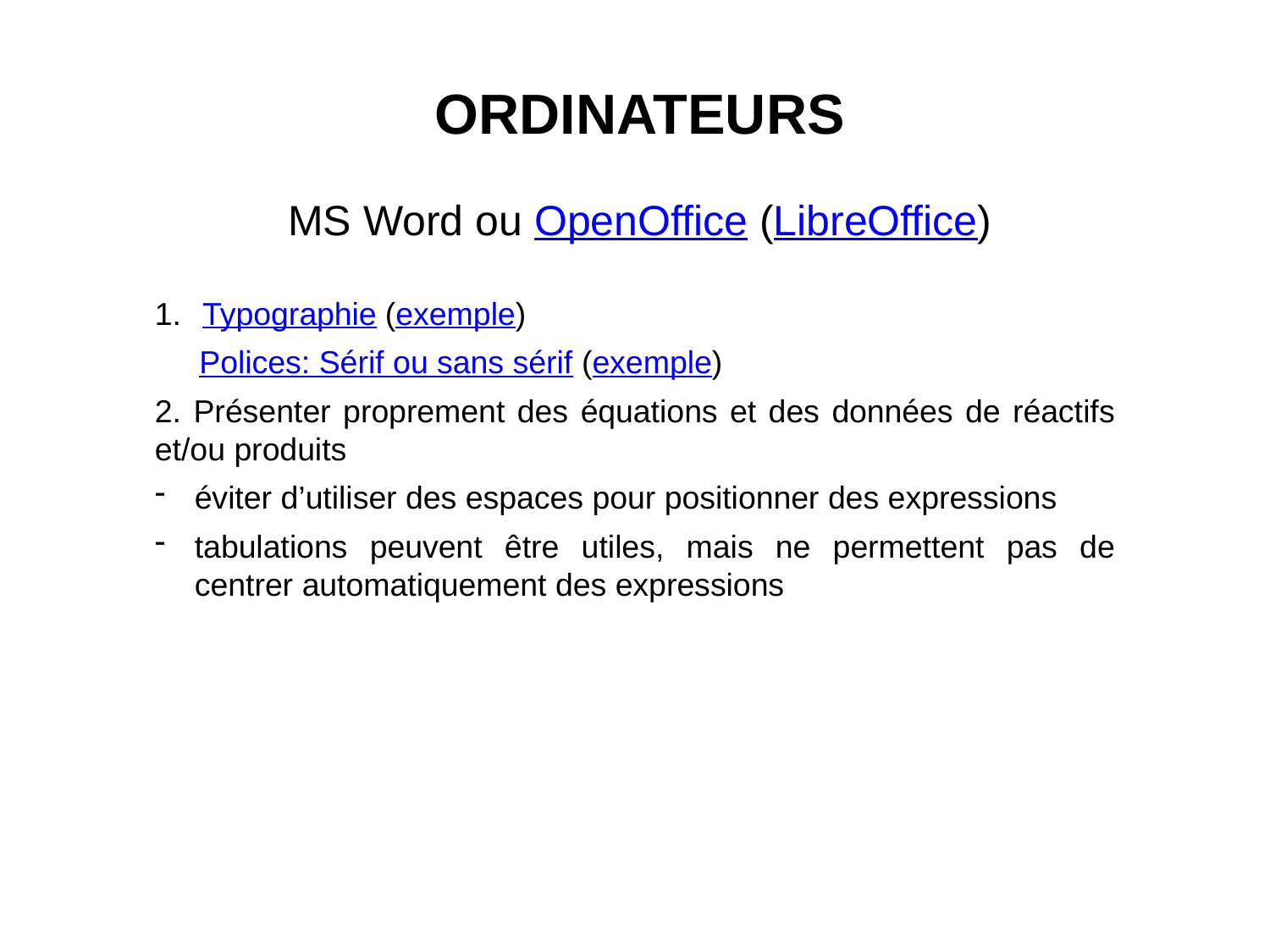

# ORDINATEURS
MS Word ou OpenOffice (LibreOffice)

Typographie (exemple)
     Polices: Sérif ou sans sérif (exemple)
2. Présenter proprement des équations et des données de réactifs et/ou produits
éviter d’utiliser des espaces pour positionner des expressions
tabulations peuvent être utiles, mais ne permettent pas de centrer automatiquement des expressions